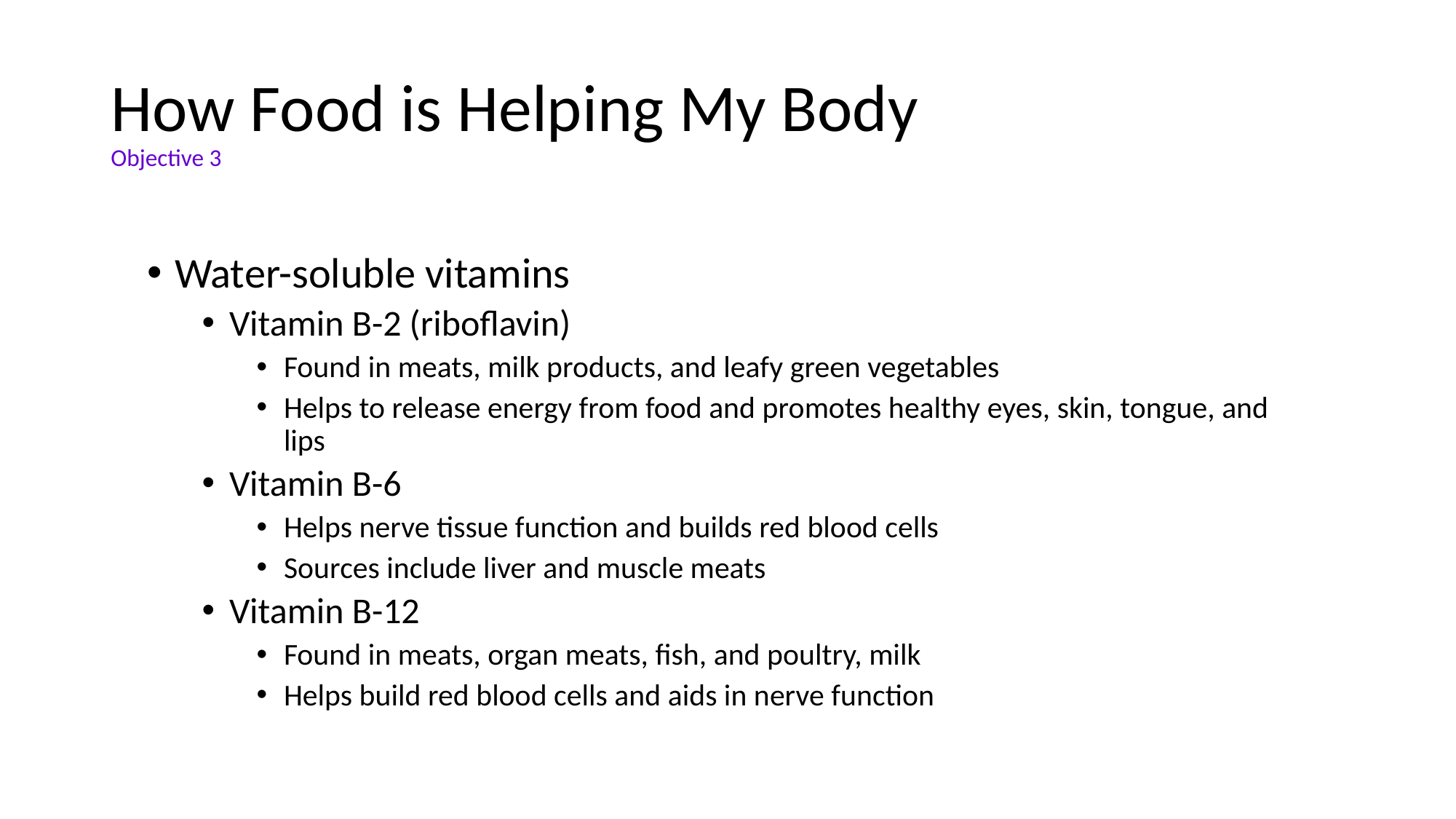

# How Food is Helping My Body Objective 3
Water-soluble vitamins
Vitamin B-2 (riboflavin)
Found in meats, milk products, and leafy green vegetables
Helps to release energy from food and promotes healthy eyes, skin, tongue, and lips
Vitamin B-6
Helps nerve tissue function and builds red blood cells
Sources include liver and muscle meats
Vitamin B-12
Found in meats, organ meats, fish, and poultry, milk
Helps build red blood cells and aids in nerve function